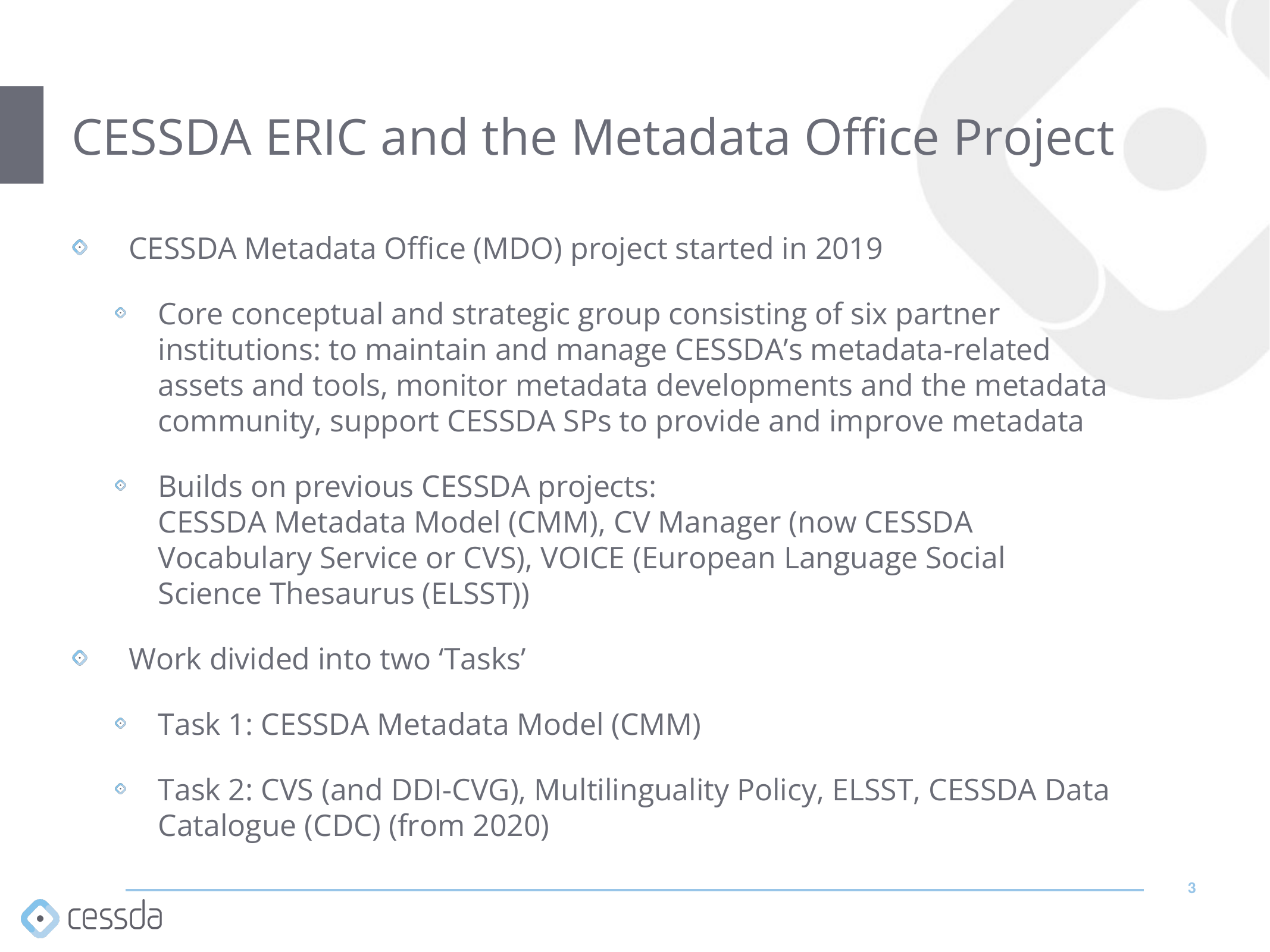

# CESSDA ERIC and the Metadata Office Project
CESSDA Metadata Office (MDO) project started in 2019
Core conceptual and strategic group consisting of six partner institutions: to maintain and manage CESSDA’s metadata-related assets and tools, monitor metadata developments and the metadata community, support CESSDA SPs to provide and improve metadata
Builds on previous CESSDA projects:
CESSDA Metadata Model (CMM), CV Manager (now CESSDA
Vocabulary Service or CVS), VOICE (European Language Social
Science Thesaurus (ELSST))
Work divided into two ‘Tasks’
Task 1: CESSDA Metadata Model (CMM)
Task 2: CVS (and DDI-CVG), Multilinguality Policy, ELSST, CESSDA Data Catalogue (CDC) (from 2020)

3